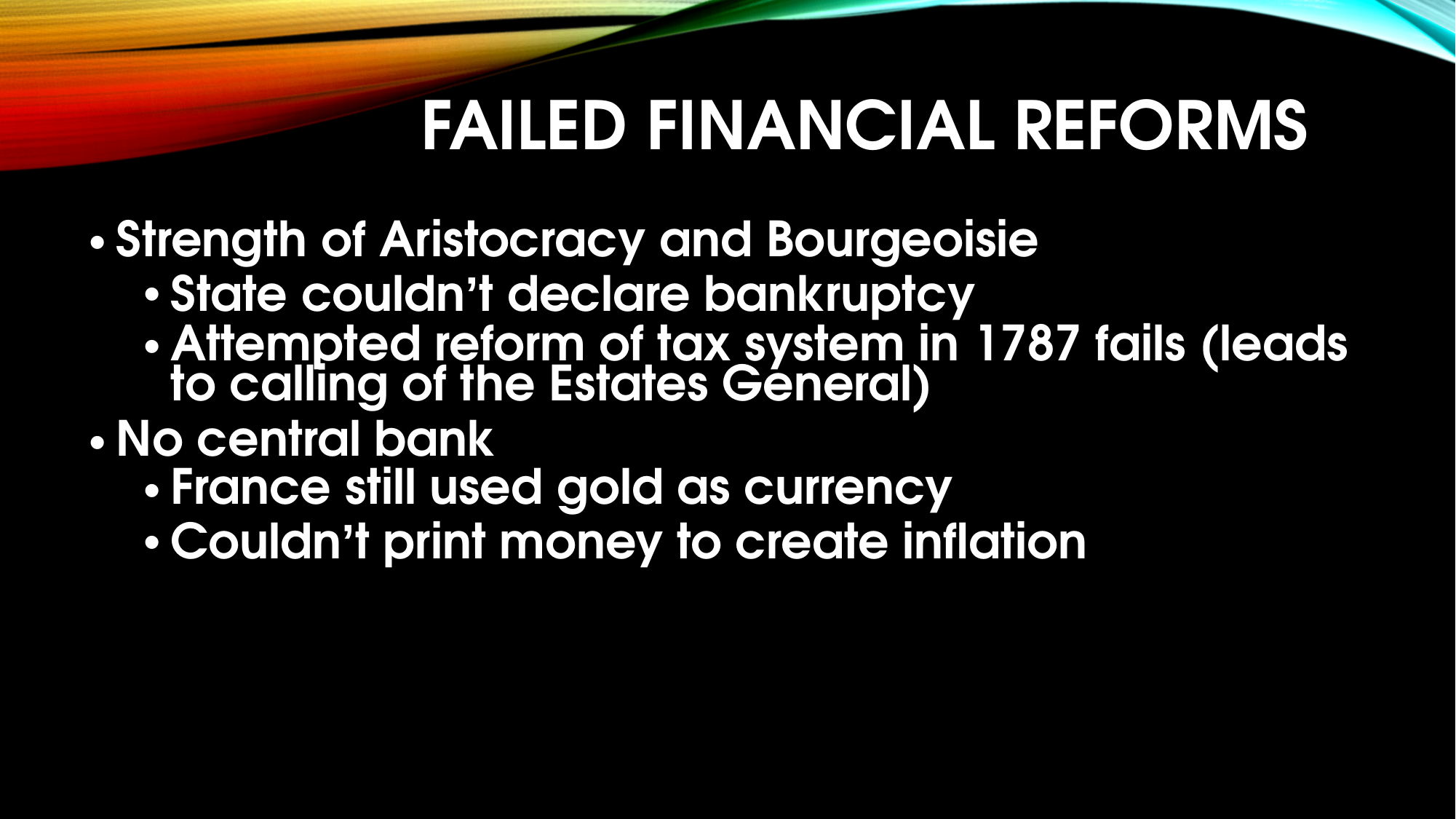

# Failed financial reforms
Strength of Aristocracy and Bourgeoisie
State couldn’t declare bankruptcy
Attempted reform of tax system in 1787 fails (leads to calling of the Estates General)
No central bank
France still used gold as currency
Couldn’t print money to create inflation